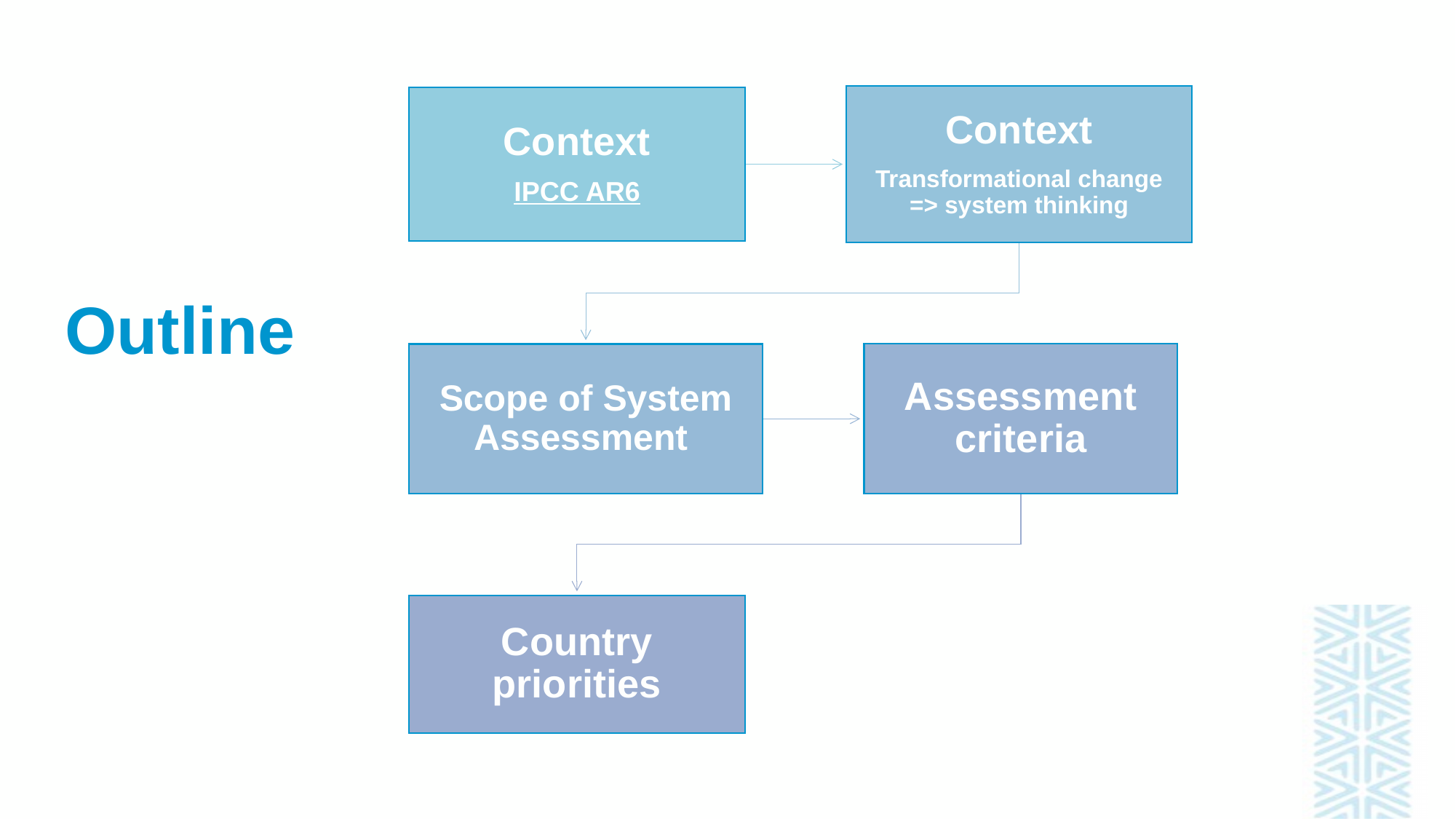

Context
IPCC AR6

Context
Transformational change => system thinking

Scope of System Assessment

Assessment criteria
Country priorities
# Outline